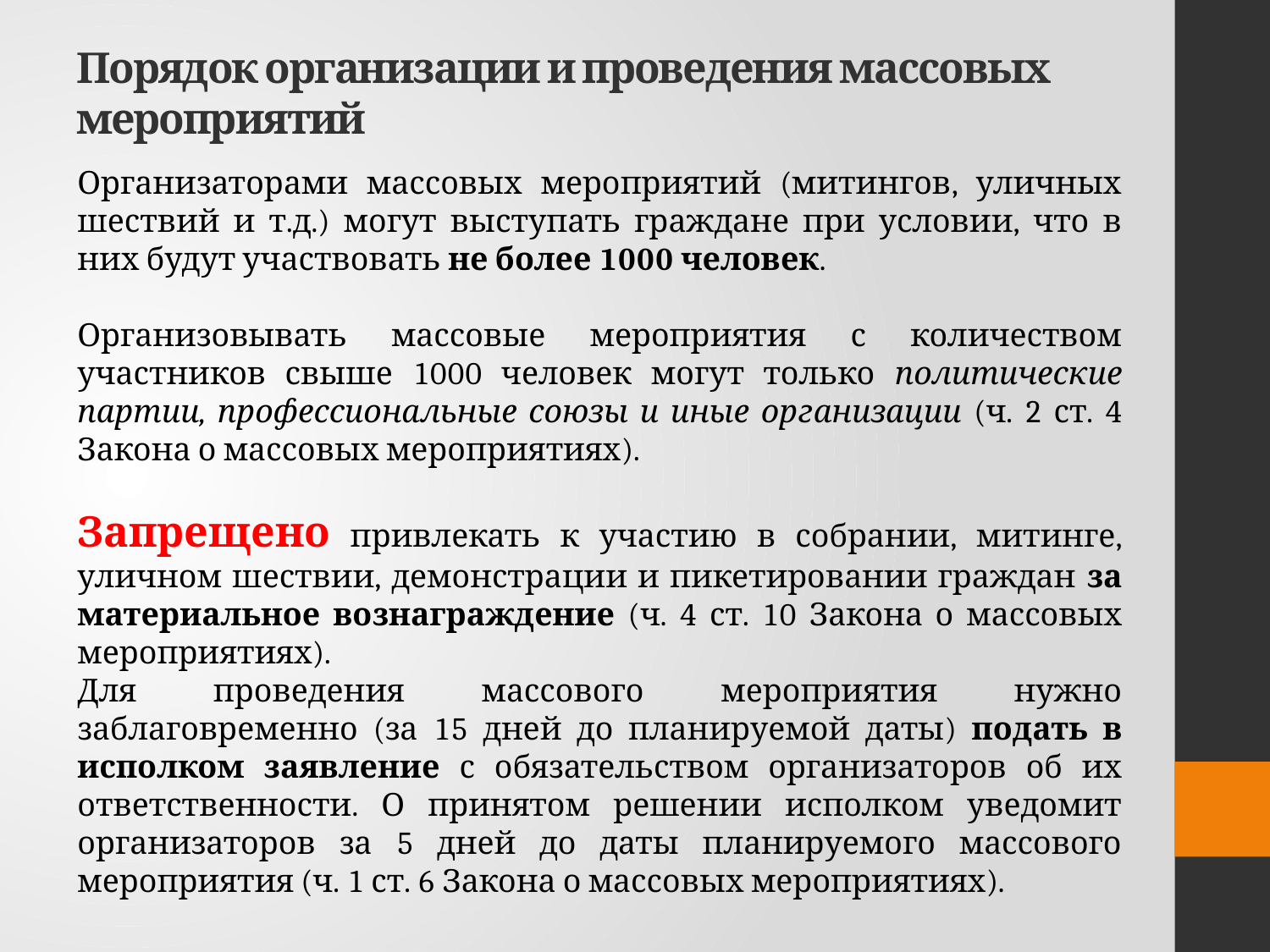

# Порядок организации и проведения массовых мероприятий
Организаторами массовых мероприятий (митингов, уличных шествий и т.д.) могут выступать граждане при условии, что в них будут участвовать не более 1000 человек.

Организовывать массовые мероприятия с количеством участников свыше 1000 человек могут только политические партии, профессиональные союзы и иные организации (ч. 2 ст. 4 Закона о массовых мероприятиях).

Запрещено привлекать к участию в собрании, митинге, уличном шествии, демонстрации и пикетировании граждан за материальное вознаграждение (ч. 4 ст. 10 Закона о массовых мероприятиях).
Для проведения массового мероприятия нужно заблаговременно (за 15 дней до планируемой даты) подать в исполком заявление с обязательством организаторов об их ответственности. О принятом решении исполком уведомит организаторов за 5 дней до даты планируемого массового мероприятия (ч. 1 ст. 6 Закона о массовых мероприятиях).